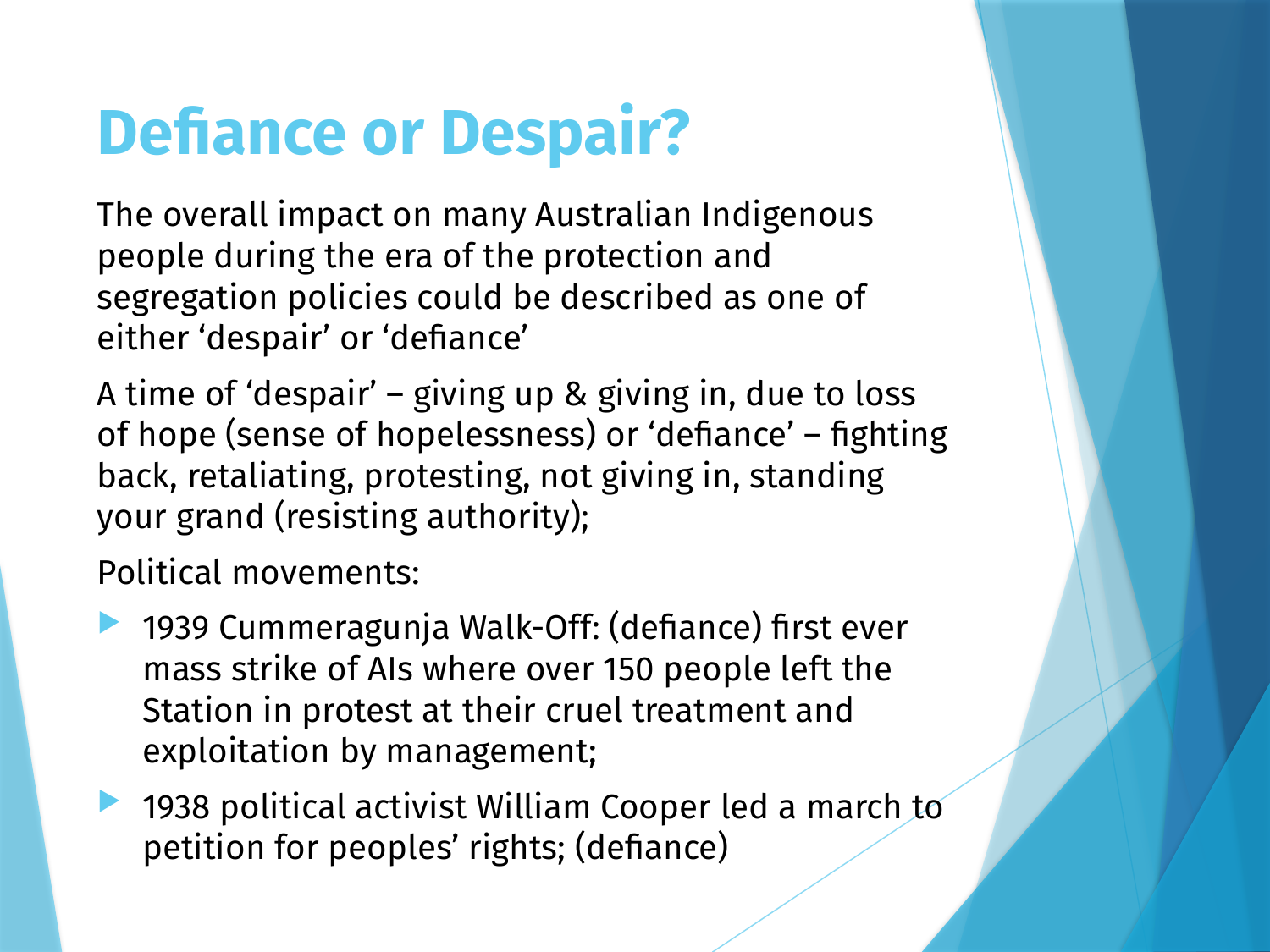

# Defiance or Despair?
The overall impact on many Australian Indigenous people during the era of the protection and segregation policies could be described as one of either ‘despair’ or ‘defiance’
A time of ‘despair’ – giving up & giving in, due to loss of hope (sense of hopelessness) or ‘defiance’ – fighting back, retaliating, protesting, not giving in, standing your grand (resisting authority);
Political movements:
1939 Cummeragunja Walk-Off: (defiance) first ever mass strike of AIs where over 150 people left the Station in protest at their cruel treatment and exploitation by management;
1938 political activist William Cooper led a march to petition for peoples’ rights; (defiance)